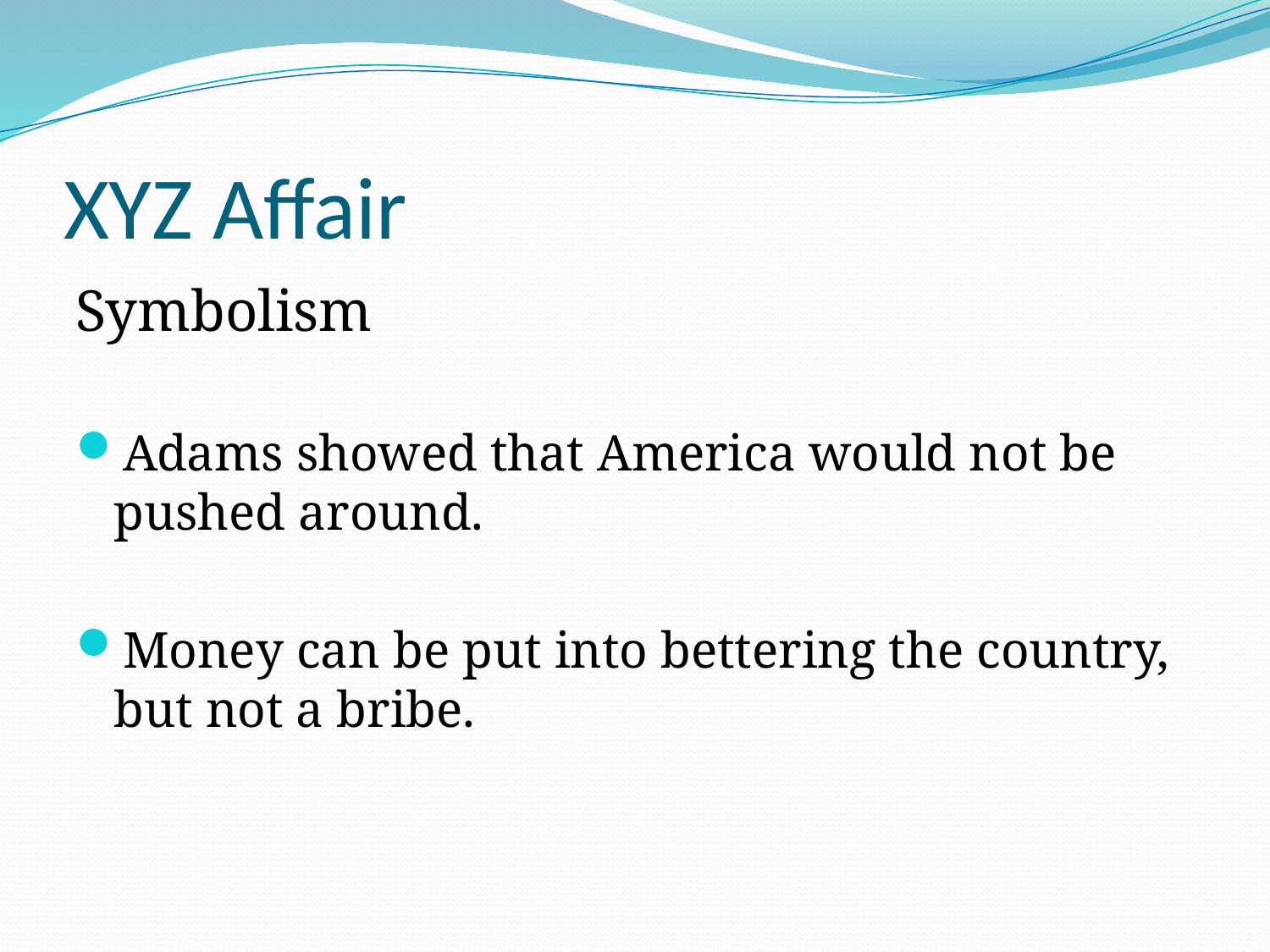

# XYZ Affair
Symbolism

Adams showed that America would not be pushed around.

Money can be put into bettering the country, but not a bribe.